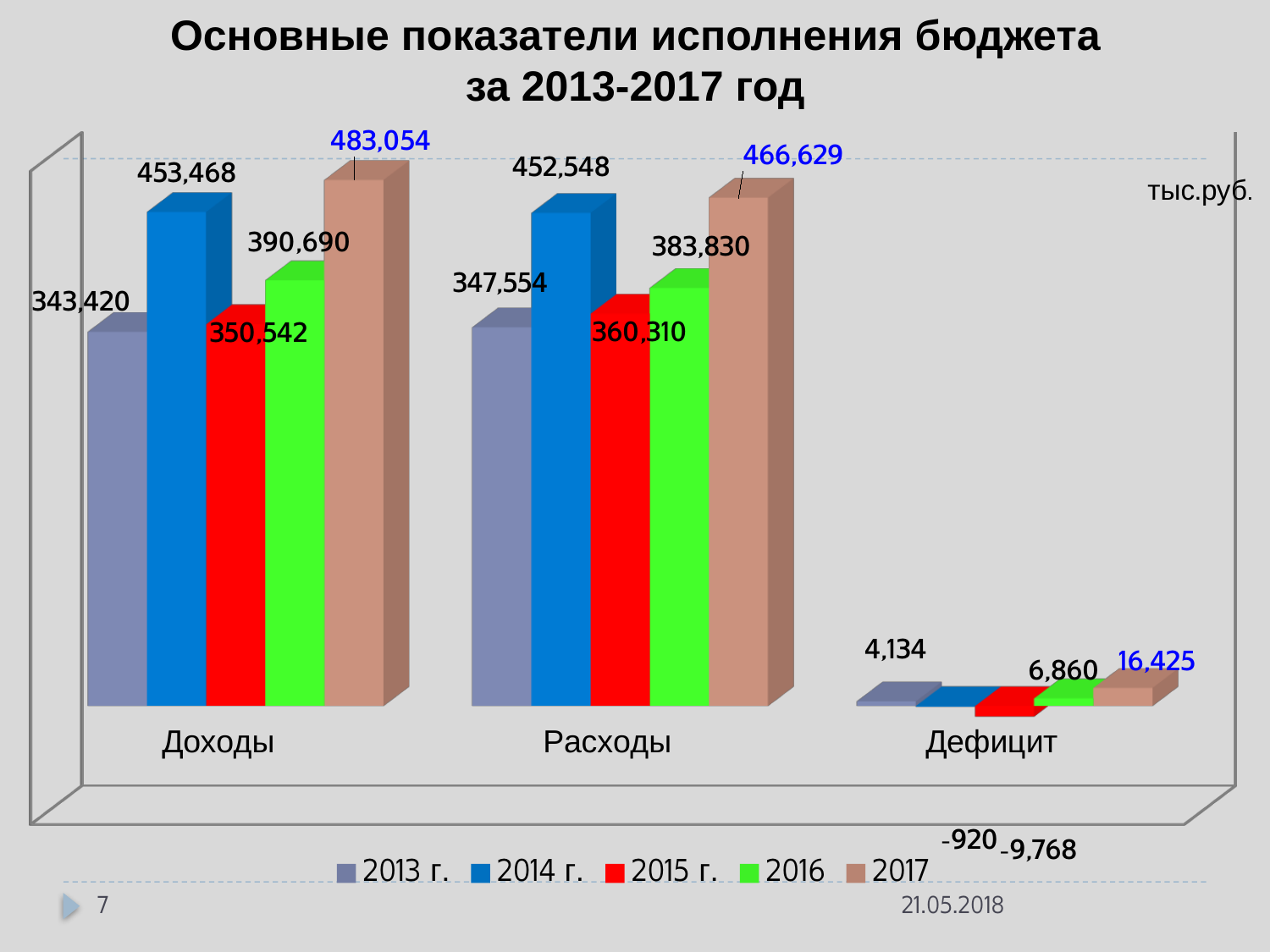

# Основные показатели исполнения бюджета за 2013-2017 год

[unsupported chart]

тыс.руб.
7
21.05.2018